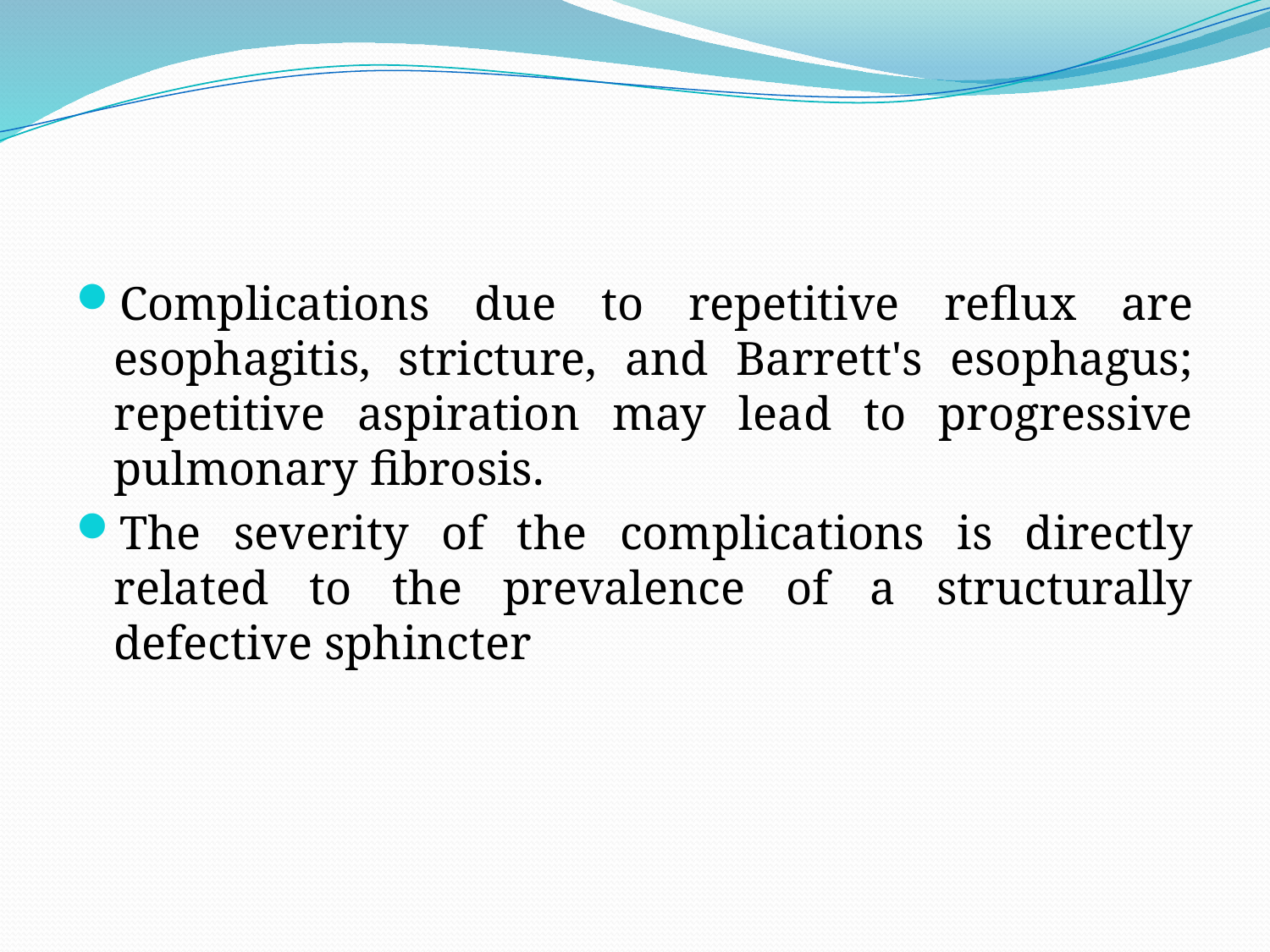

#
Complications due to repetitive reflux are esophagitis, stricture, and Barrett's esophagus; repetitive aspiration may lead to progressive pulmonary fibrosis.
The severity of the complications is directly related to the prevalence of a structurally defective sphincter